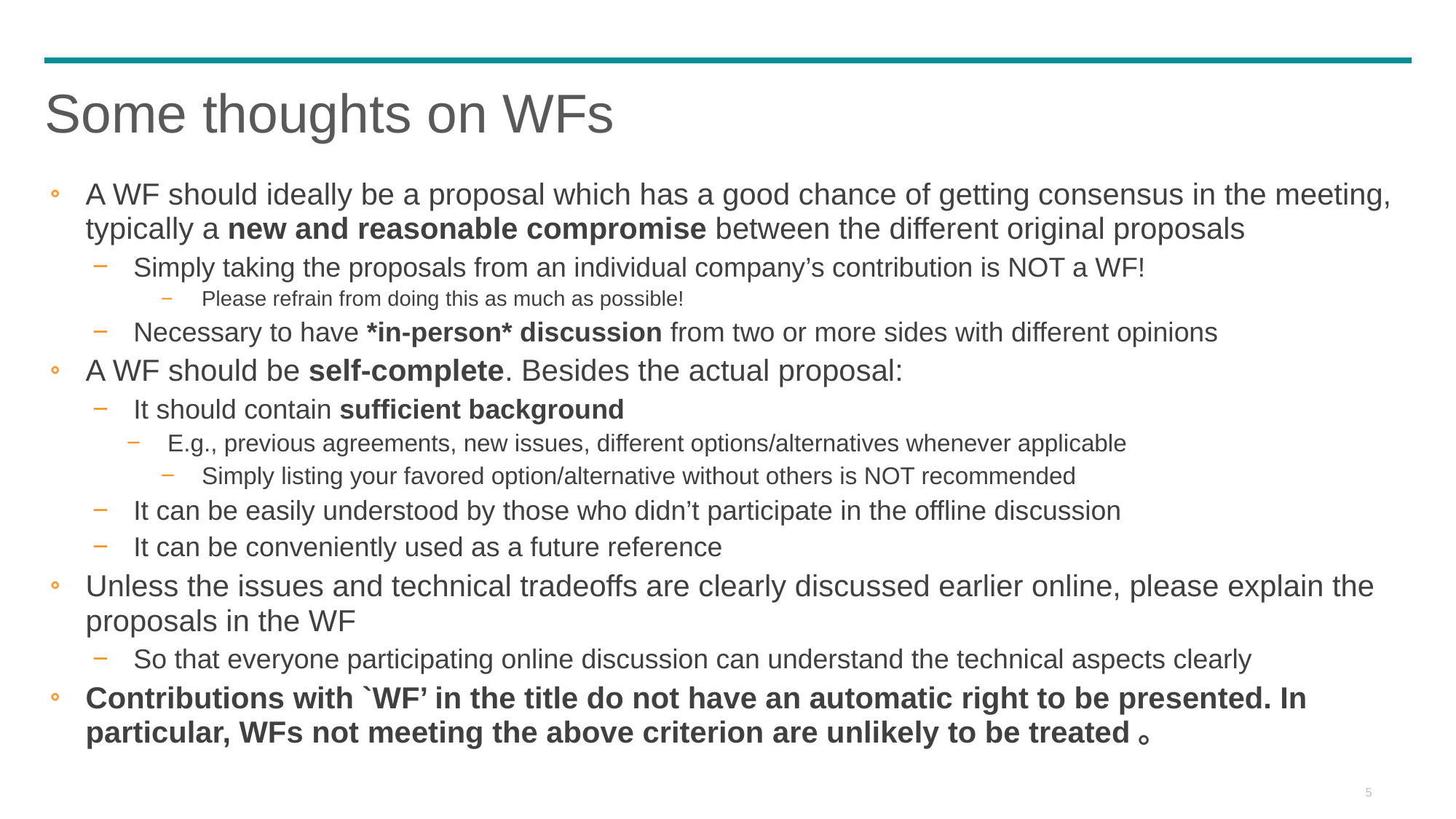

# Some thoughts on WFs
A WF should ideally be a proposal which has a good chance of getting consensus in the meeting, typically a new and reasonable compromise between the different original proposals
Simply taking the proposals from an individual company’s contribution is NOT a WF!
Please refrain from doing this as much as possible!
Necessary to have *in-person* discussion from two or more sides with different opinions
A WF should be self-complete. Besides the actual proposal:
It should contain sufficient background
E.g., previous agreements, new issues, different options/alternatives whenever applicable
Simply listing your favored option/alternative without others is NOT recommended
It can be easily understood by those who didn’t participate in the offline discussion
It can be conveniently used as a future reference
Unless the issues and technical tradeoffs are clearly discussed earlier online, please explain the proposals in the WF
So that everyone participating online discussion can understand the technical aspects clearly
Contributions with `WF’ in the title do not have an automatic right to be presented. In particular, WFs not meeting the above criterion are unlikely to be treated。